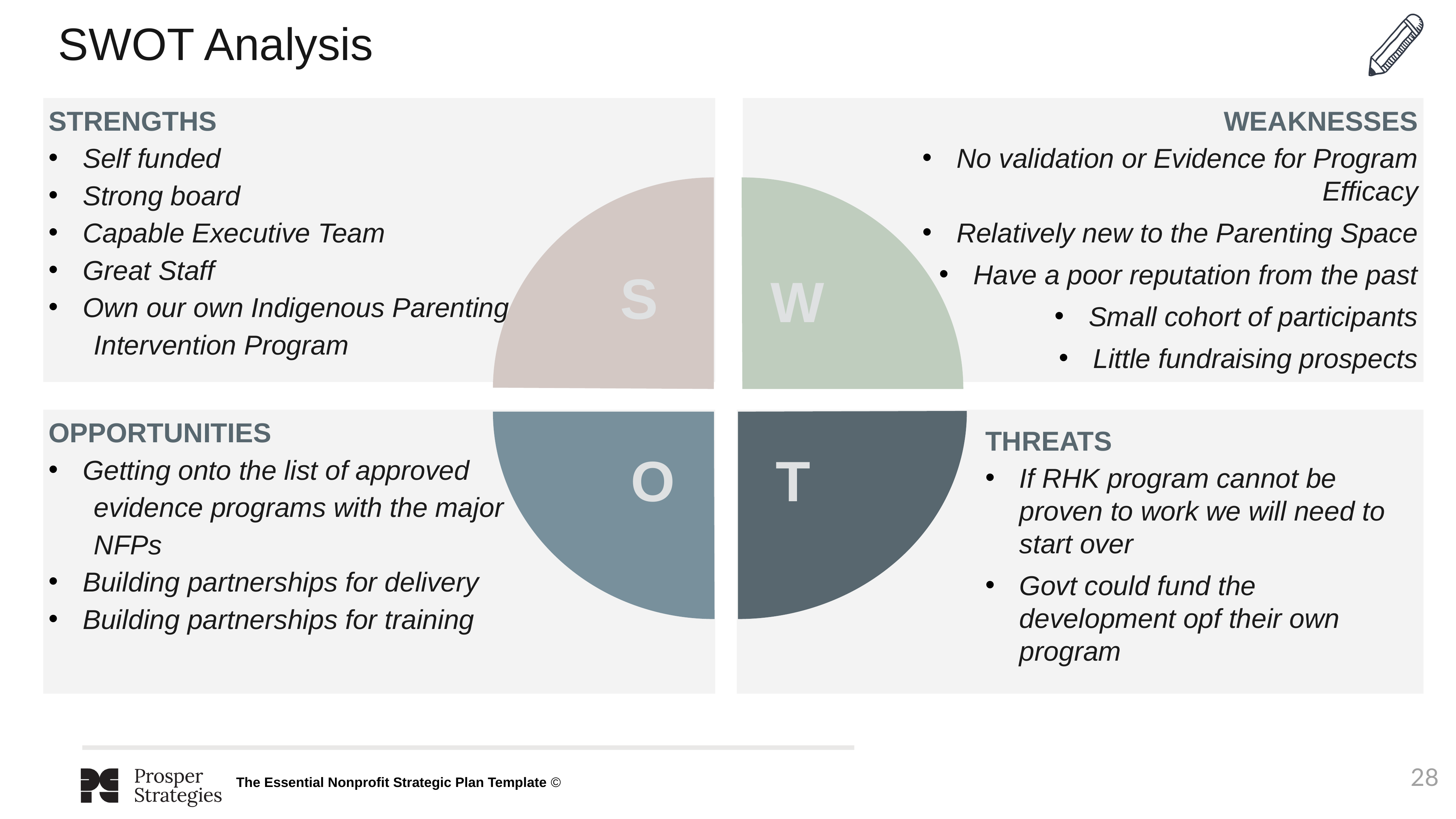

SWOT Analysis
STRENGTHS
Self funded
Strong board
Capable Executive Team
Great Staff
Own our own Indigenous Parenting
      Intervention Program

WEAKNESSES
No validation or Evidence for Program Efficacy
Relatively new to the Parenting Space
Have a poor reputation from the past
Small cohort of participants
Little fundraising prospects

S
W
OPPORTUNITIES
Getting onto the list of approved
      evidence programs with the major
      NFPs
Building partnerships for delivery
Building partnerships for training

THREATS
If RHK program cannot be proven to work we will need to start over
Govt could fund the development opf their own program

O
T
28